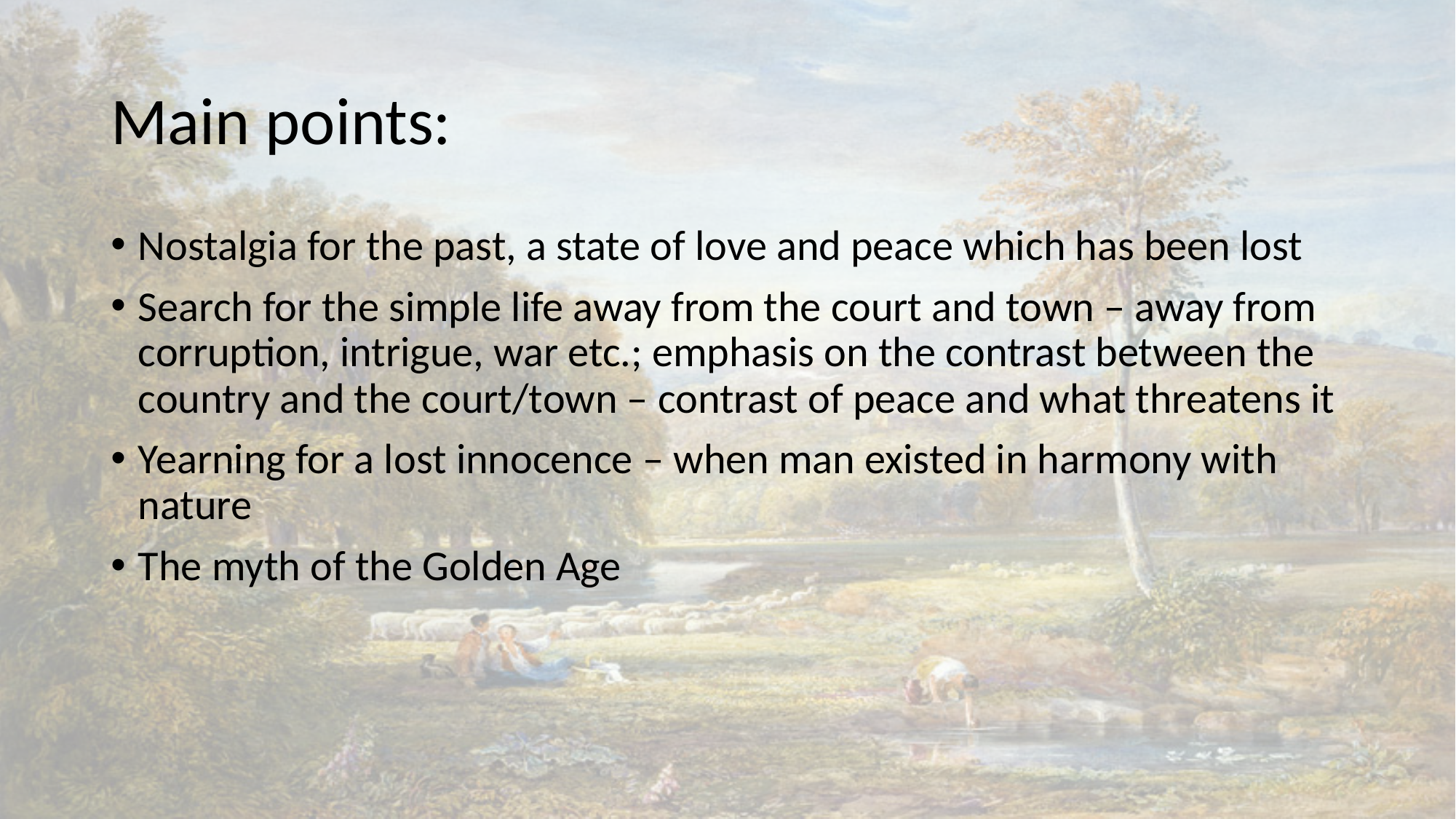

# Main points:
Nostalgia for the past, a state of love and peace which has been lost
Search for the simple life away from the court and town – away from corruption, intrigue, war etc.; emphasis on the contrast between the country and the court/town – contrast of peace and what threatens it
Yearning for a lost innocence – when man existed in harmony with nature
The myth of the Golden Age